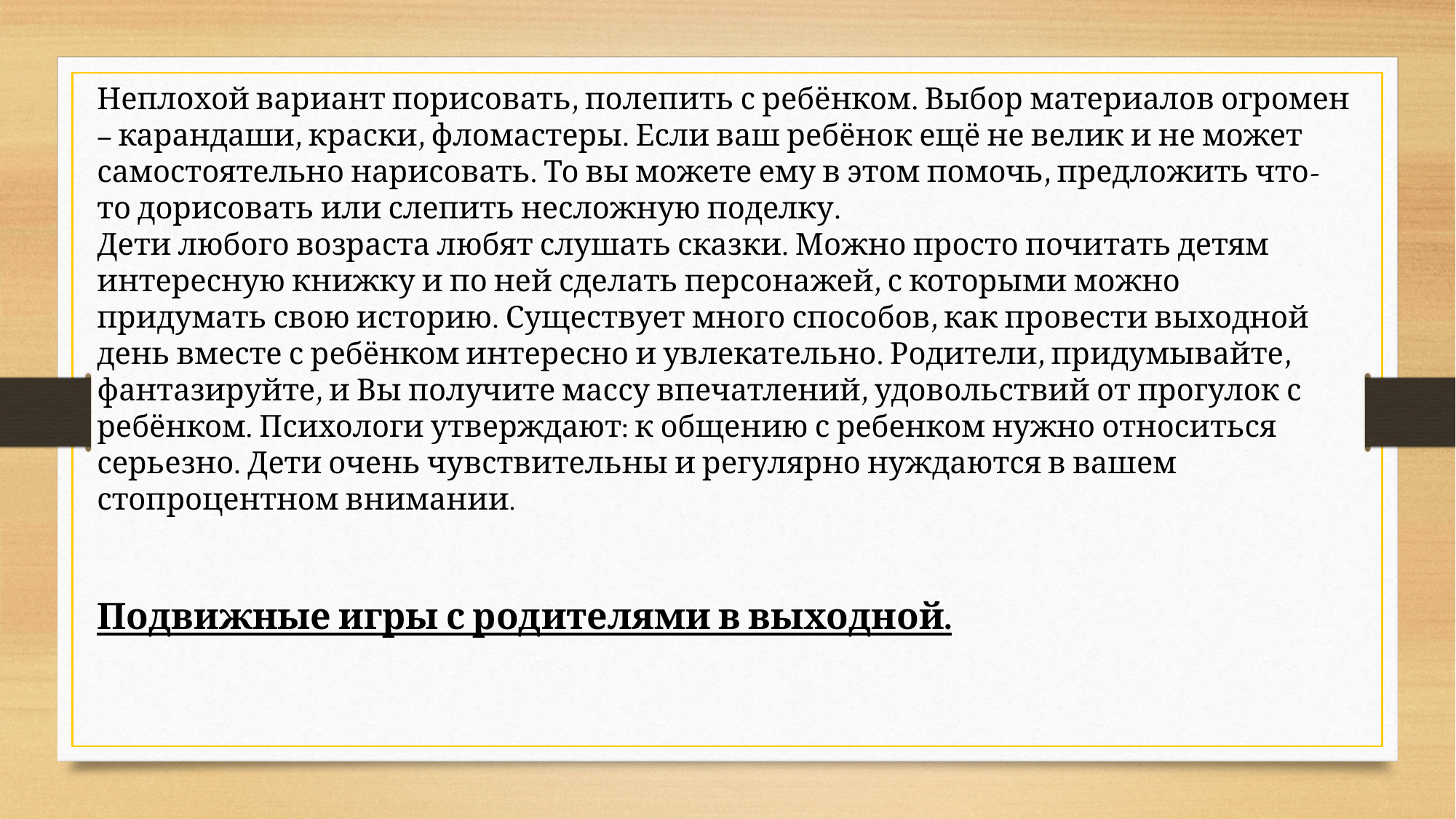

Неплохой вариант порисовать, полепить с ребёнком. Выбор материалов огромен – карандаши, краски, фломастеры. Если ваш ребёнок ещё не велик и не может самостоятельно нарисовать. То вы можете ему в этом помочь, предложить что-то дорисовать или слепить несложную поделку.
Дети любого возраста любят слушать сказки. Можно просто почитать детям интересную книжку и по ней сделать персонажей, с которыми можно придумать свою историю. Существует много способов, как провести выходной день вместе с ребёнком интересно и увлекательно. Родители, придумывайте, фантазируйте, и Вы получите массу впечатлений, удовольствий от прогулок с ребёнком. Психологи утверждают: к общению с ребенком нужно относиться серьезно. Дети очень чувствительны и регулярно нуждаются в вашем стопроцентном внимании.

Подвижные игры с родителями в выходной.